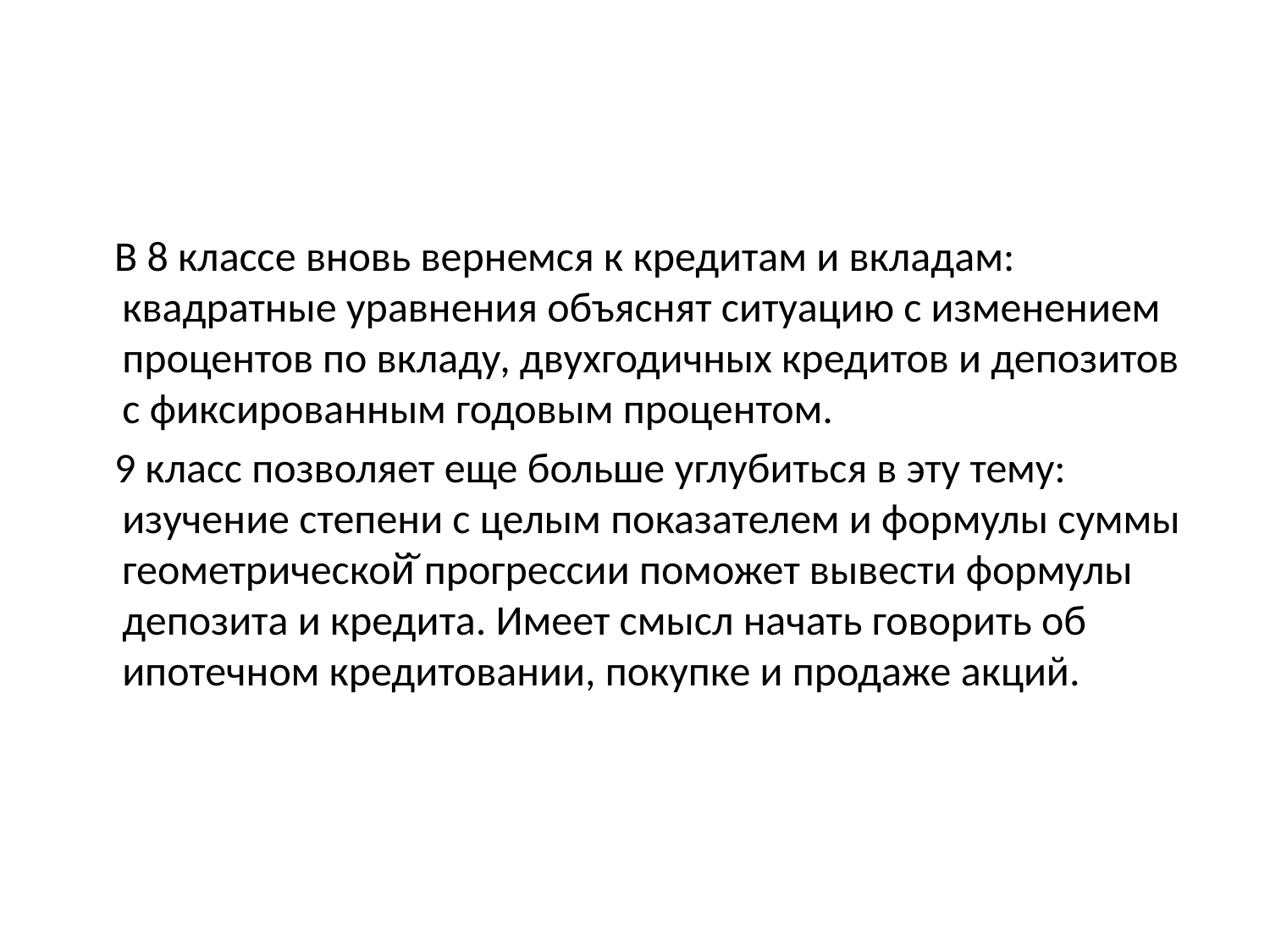

#
    В 8 классе вновь вернемся к кредитам и вкладам: квадратные уравнения объяснят ситуацию с изменением процентов по вкладу, двухгодичных кредитов и депозитов с фиксированным годовым процентом.
    9 класс позволяет еще больше углубиться в эту тему: изучение степени с целым показателем и формулы суммы геометрической̆ прогрессии поможет вывести формулы депозита и кредита. Имеет смысл начать говорить об ипотечном кредитовании, покупке и продаже акций.